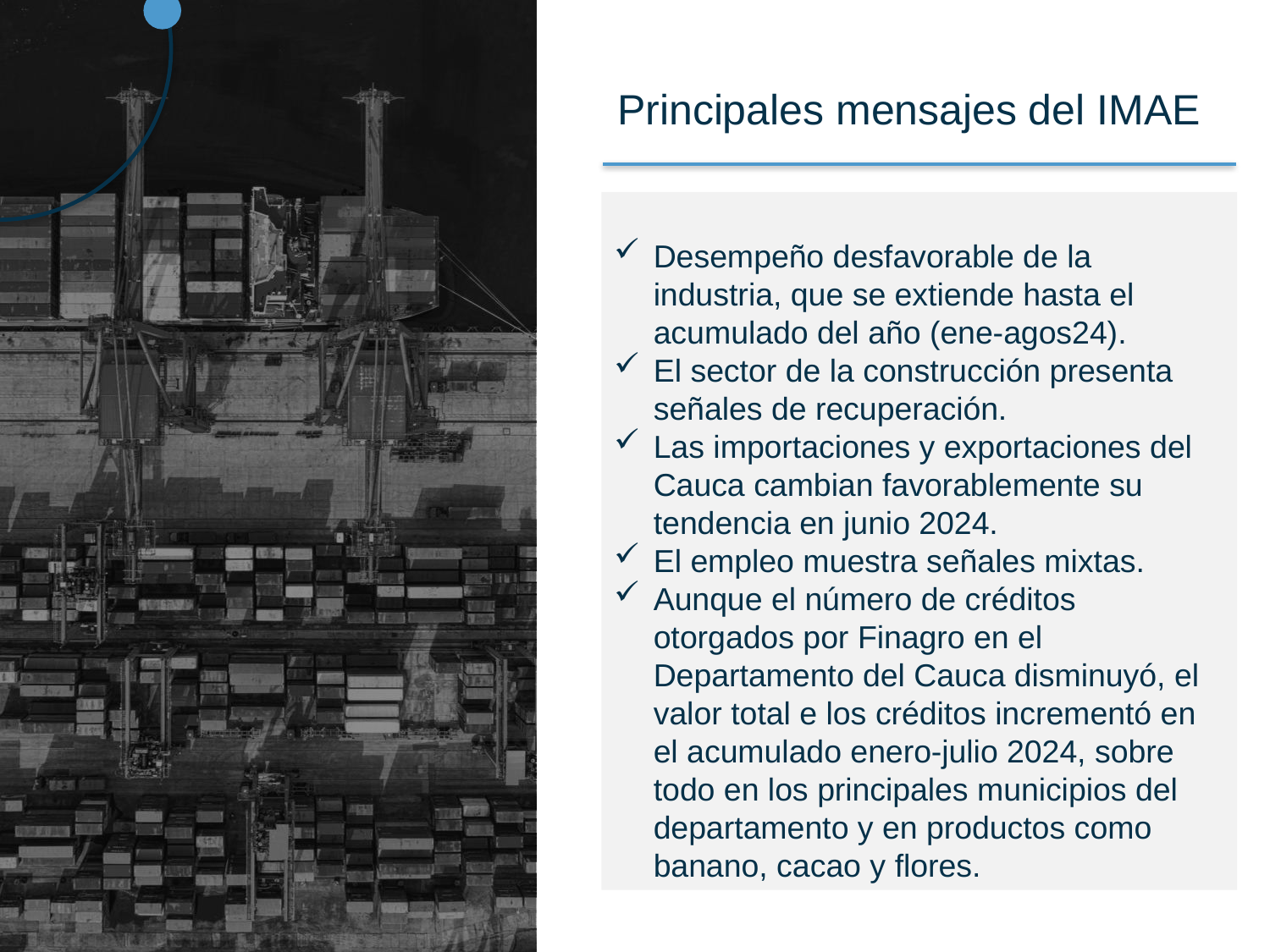

Principales mensajes del IMAE

Desempeño desfavorable de la industria, que se extiende hasta el acumulado del año (ene-agos24).
El sector de la construcción presenta señales de recuperación.
Las importaciones y exportaciones del Cauca cambian favorablemente su tendencia en junio 2024.
El empleo muestra señales mixtas.
Aunque el número de créditos otorgados por Finagro en el Departamento del Cauca disminuyó, el valor total e los créditos incrementó en el acumulado enero-julio 2024, sobre todo en los principales municipios del departamento y en productos como banano, cacao y flores.